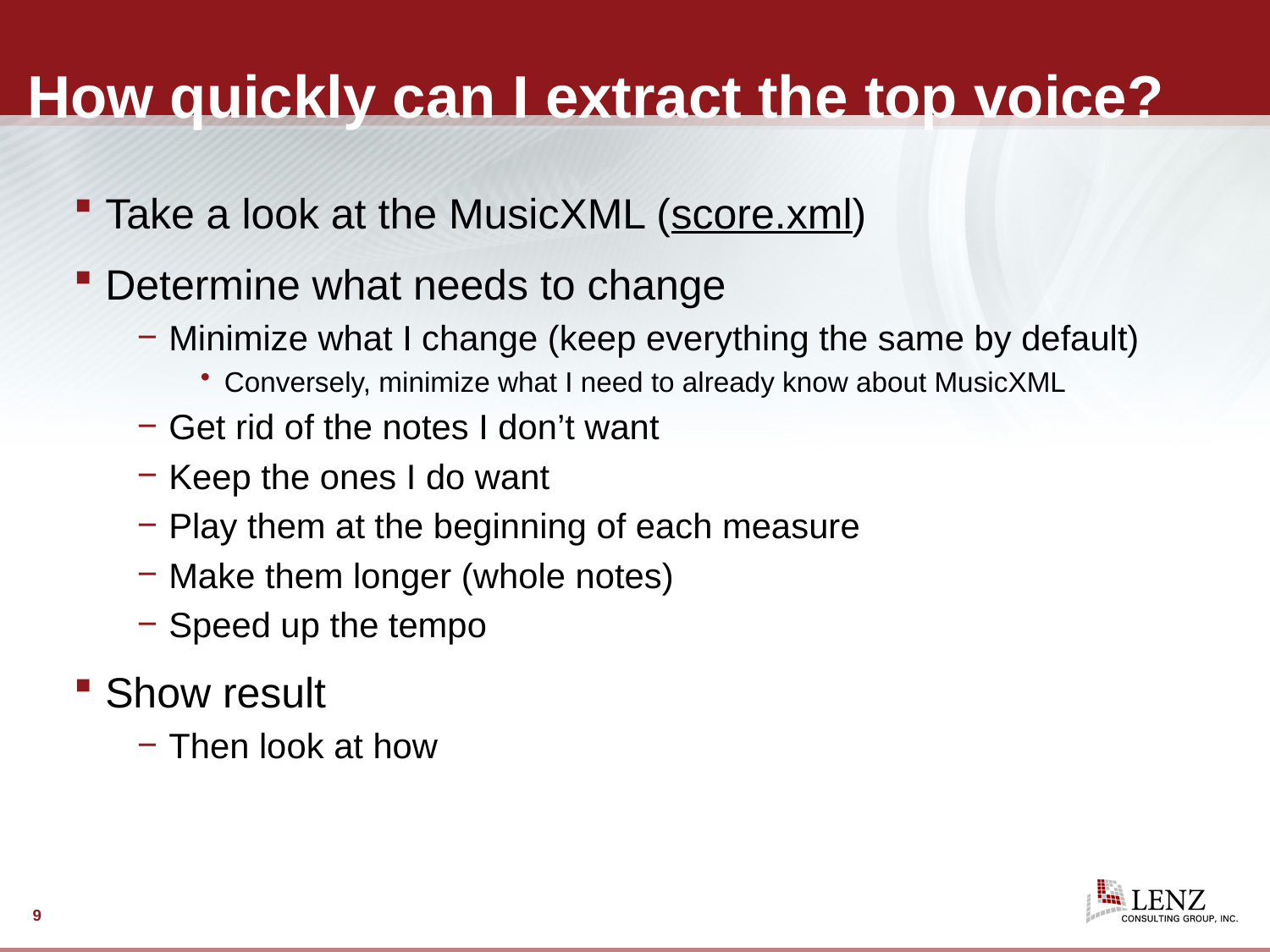

# How quickly can I extract the top voice?
Take a look at the MusicXML (score.xml)
Determine what needs to change
Minimize what I change (keep everything the same by default)
Conversely, minimize what I need to already know about MusicXML
Get rid of the notes I don’t want
Keep the ones I do want
Play them at the beginning of each measure
Make them longer (whole notes)
Speed up the tempo
Show result
Then look at how
9